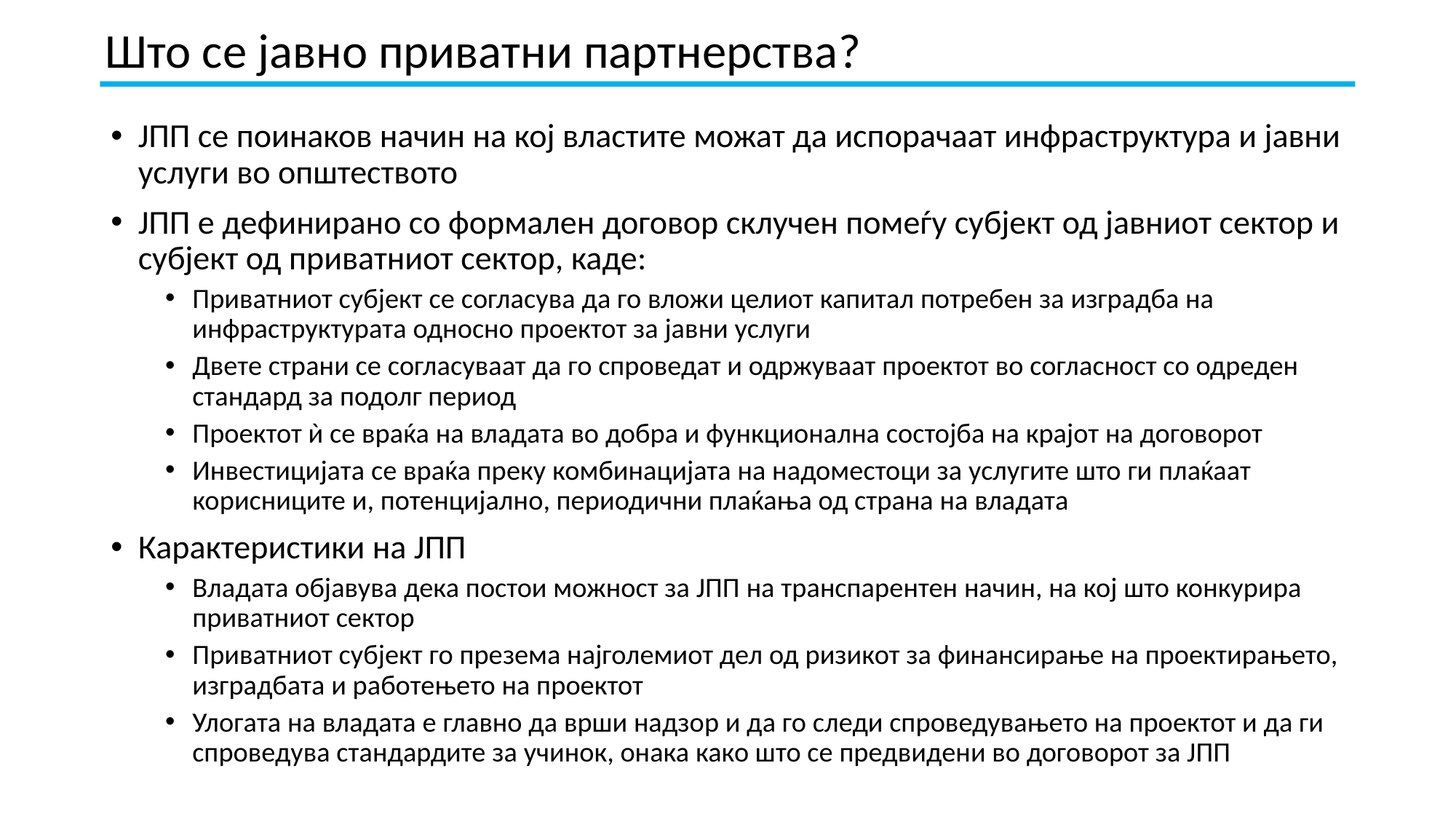

# Што се јавно приватни партнерства?
ЈПП се поинаков начин на кој властите можат да испорачаат инфраструктура и јавни услуги во општеството
ЈПП е дефинирано со формален договор склучен помеѓу субјект од јавниот сектор и субјект од приватниот сектор, каде:
Приватниот субјект се согласува да го вложи целиот капитал потребен за изградба на инфраструктурата односно проектот за јавни услуги
Двете страни се согласуваат да го спроведат и одржуваат проектот во согласност со одреден стандард за подолг период
Проектот ѝ се враќа на владата во добра и функционална состојба на крајот на договорот
Инвестицијата се враќа преку комбинацијата на надоместоци за услугите што ги плаќаат корисниците и, потенцијално, периодични плаќања од страна на владата
Карактеристики на ЈПП
Владата објавува дека постои можност за ЈПП на транспарентен начин, на кој што конкурира приватниот сектор
Приватниот субјект го презема најголемиот дел од ризикот за финансирање на проектирањето, изградбата и работењето на проектот
Улогата на владата е главно да врши надзор и да го следи спроведувањето на проектот и да ги спроведува стандардите за учинок, онака како што се предвидени во договорот за ЈПП